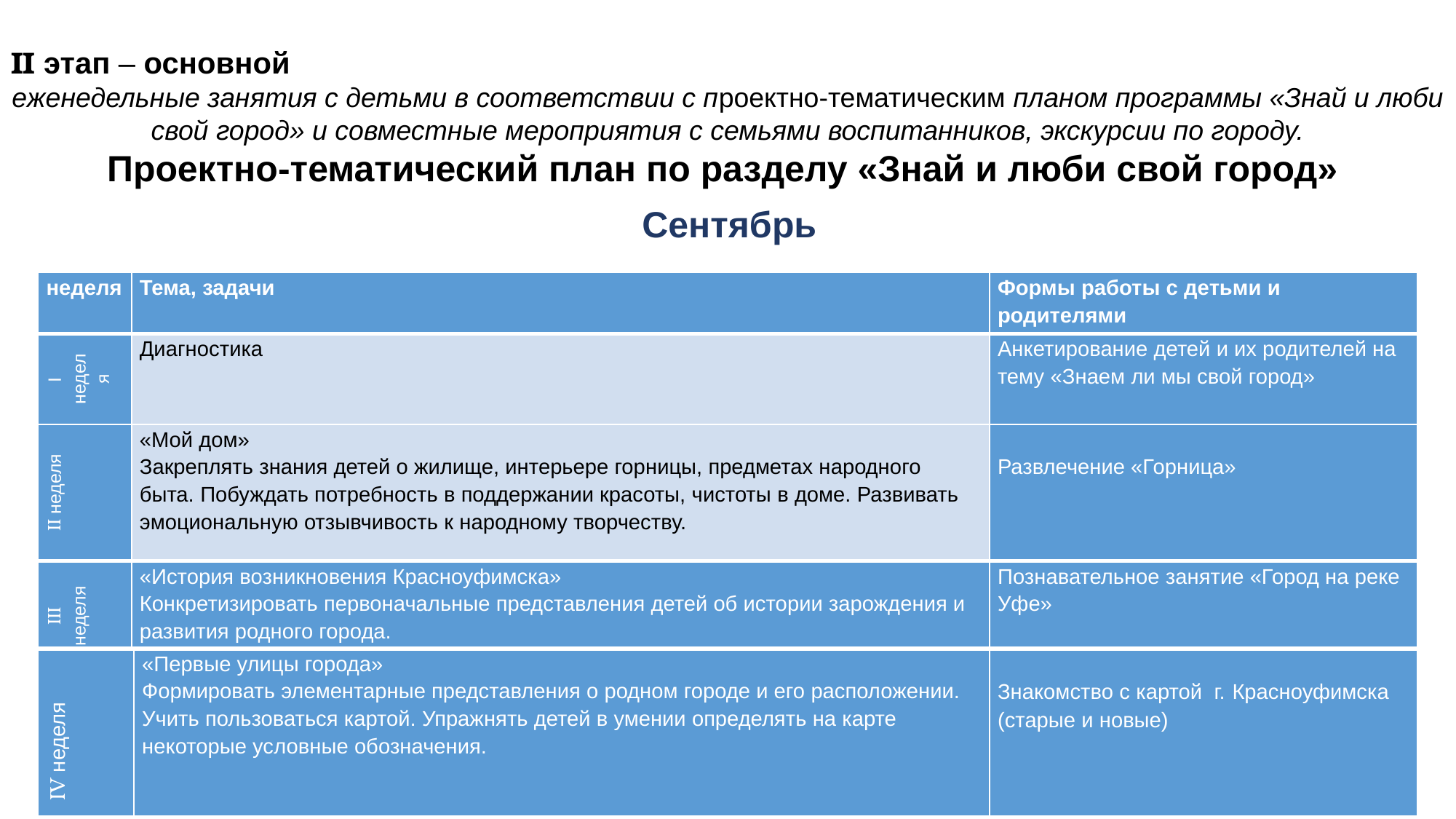

II этап – основной
еженедельные занятия с детьми в соответствии с проектно-тематическим планом программы «Знай и люби свой город» и совместные мероприятия с семьями воспитанников, экскурсии по городу.
Проектно-тематический план по разделу «Знай и люби свой город»
 Сентябрь
| неделя | Тема, задачи | Формы работы с детьми и родителями |
| --- | --- | --- |
| I неделя | Диагностика | Анкетирование детей и их родителей на тему «Знаем ли мы свой город» |
| II неделя | «Мой дом» Закреплять знания детей о жилище, интерьере горницы, предметах народного быта. Побуждать потребность в поддержании красоты, чистоты в доме. Развивать эмоциональную отзывчивость к народному творчеству. | Развлечение «Горница» |
| III неделя | «История возникновения Красноуфимска» Конкретизировать первоначальные представления детей об истории зарождения и развития родного города. | Познавательное занятие «Город на реке Уфе» |
| IV неделя | «Первые улицы города» Формировать элементарные представления о родном городе и его расположении. Учить пользоваться картой. Упражнять детей в умении определять на карте некоторые условные обозначения. | Знакомство с картой г. Красноуфимска (старые и новые) |
| --- | --- | --- |